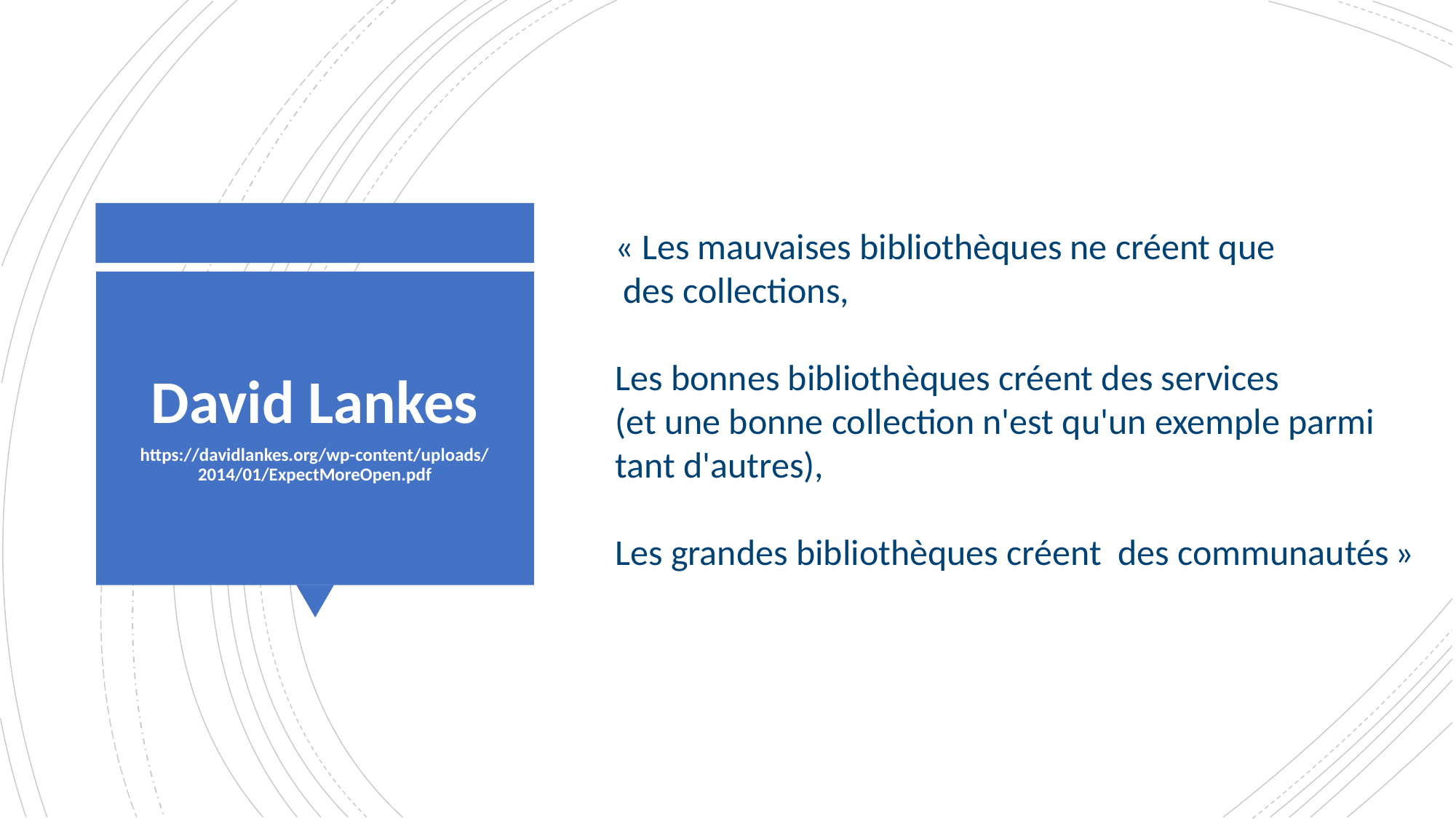

« Les mauvaises bibliothèques ne créent que
 des collections,

Les bonnes bibliothèques créent des services
(et une bonne collection n'est qu'un exemple parmi tant d'autres),

Les grandes bibliothèques créent  des communautés »
David Lankes
https://davidlankes.org/wp-content/uploads/2014/01/ExpectMoreOpen.pdf